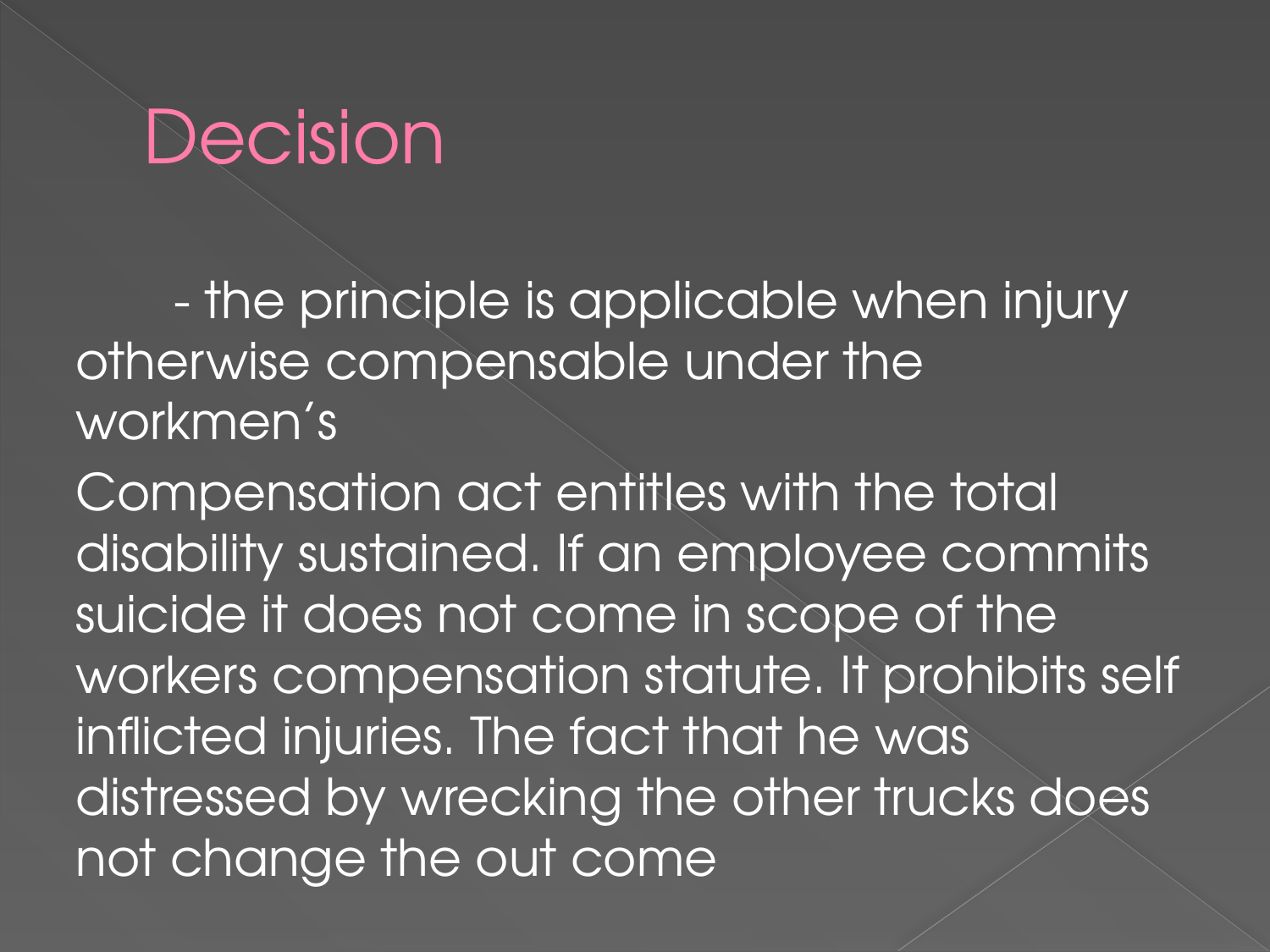

# Decision
       - the principle is applicable when injury otherwise compensable under the workmen’s
Compensation act entitles with the total disability sustained. If an employee commits suicide it does not come in scope of the workers compensation statute. It prohibits self inflicted injuries. The fact that he was distressed by wrecking the other trucks does not change the out come